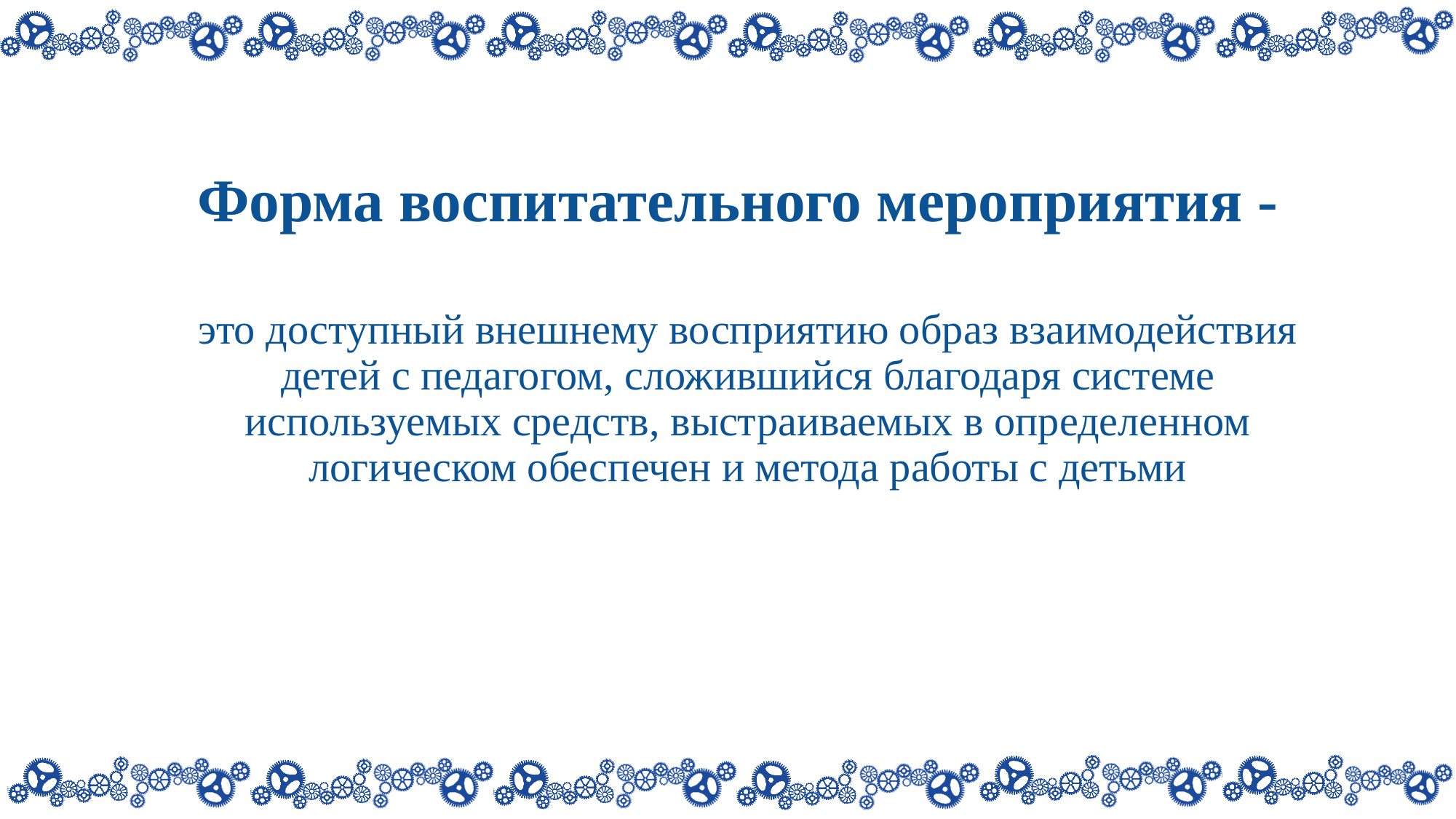

# Форма воспитательного мероприятия -
это доступный внешнему восприятию образ взаимодействия детей с педагогом, сложившийся благодаря системе используемых средств, выстраиваемых в определенном логическом обеспечен и метода работы с детьми